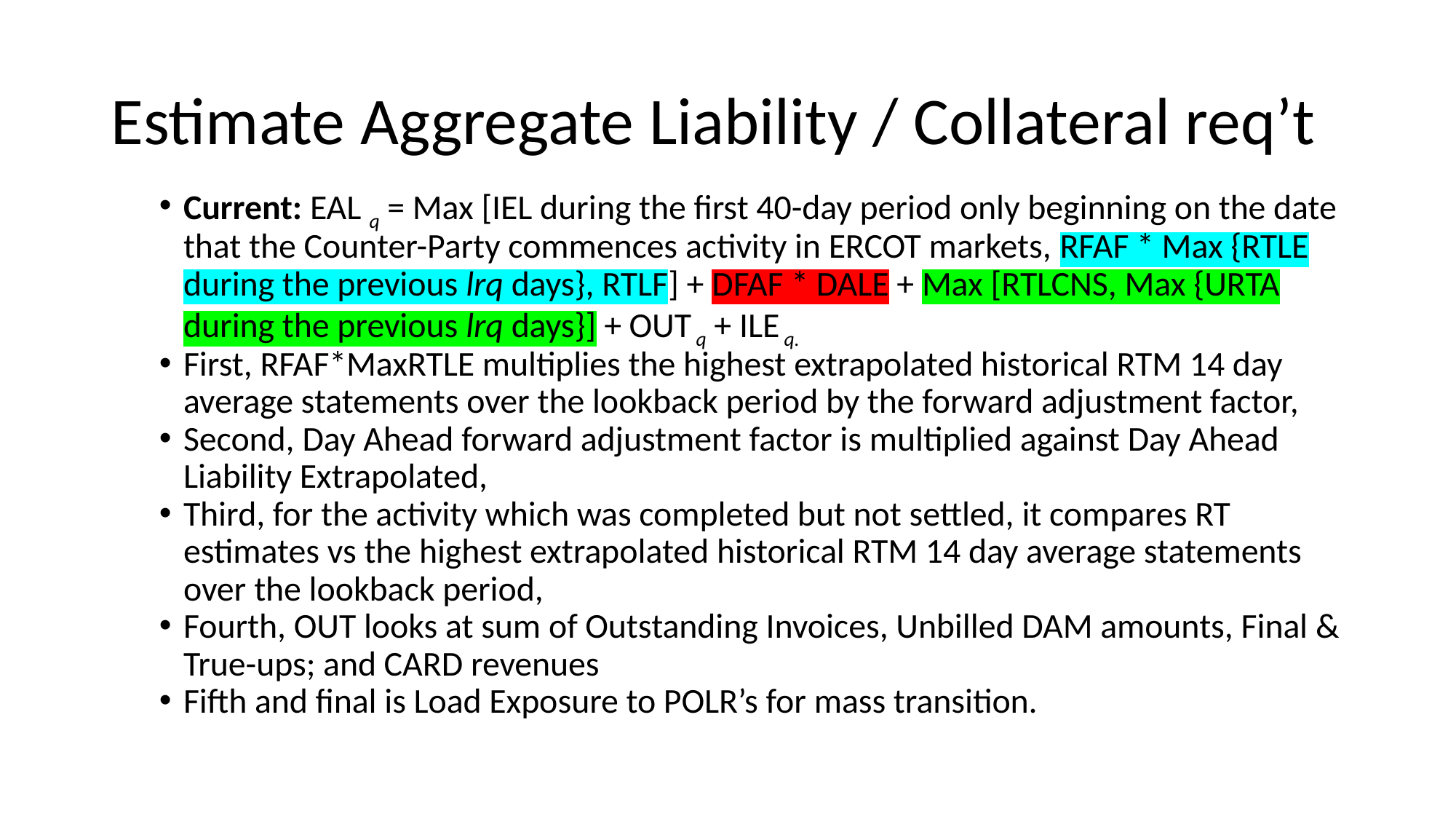

# Estimate Aggregate Liability / Collateral req’t
Current: EAL q = Max [IEL during the first 40-day period only beginning on the date that the Counter-Party commences activity in ERCOT markets, RFAF * Max {RTLE during the previous lrq days}, RTLF] + DFAF * DALE + Max [RTLCNS, Max {URTA during the previous lrq days}] + OUT q + ILE q.
First, RFAF*MaxRTLE multiplies the highest extrapolated historical RTM 14 day average statements over the lookback period by the forward adjustment factor,
Second, Day Ahead forward adjustment factor is multiplied against Day Ahead Liability Extrapolated,
Third, for the activity which was completed but not settled, it compares RT estimates vs the highest extrapolated historical RTM 14 day average statements over the lookback period,
Fourth, OUT looks at sum of Outstanding Invoices, Unbilled DAM amounts, Final & True-ups; and CARD revenues
Fifth and final is Load Exposure to POLR’s for mass transition.